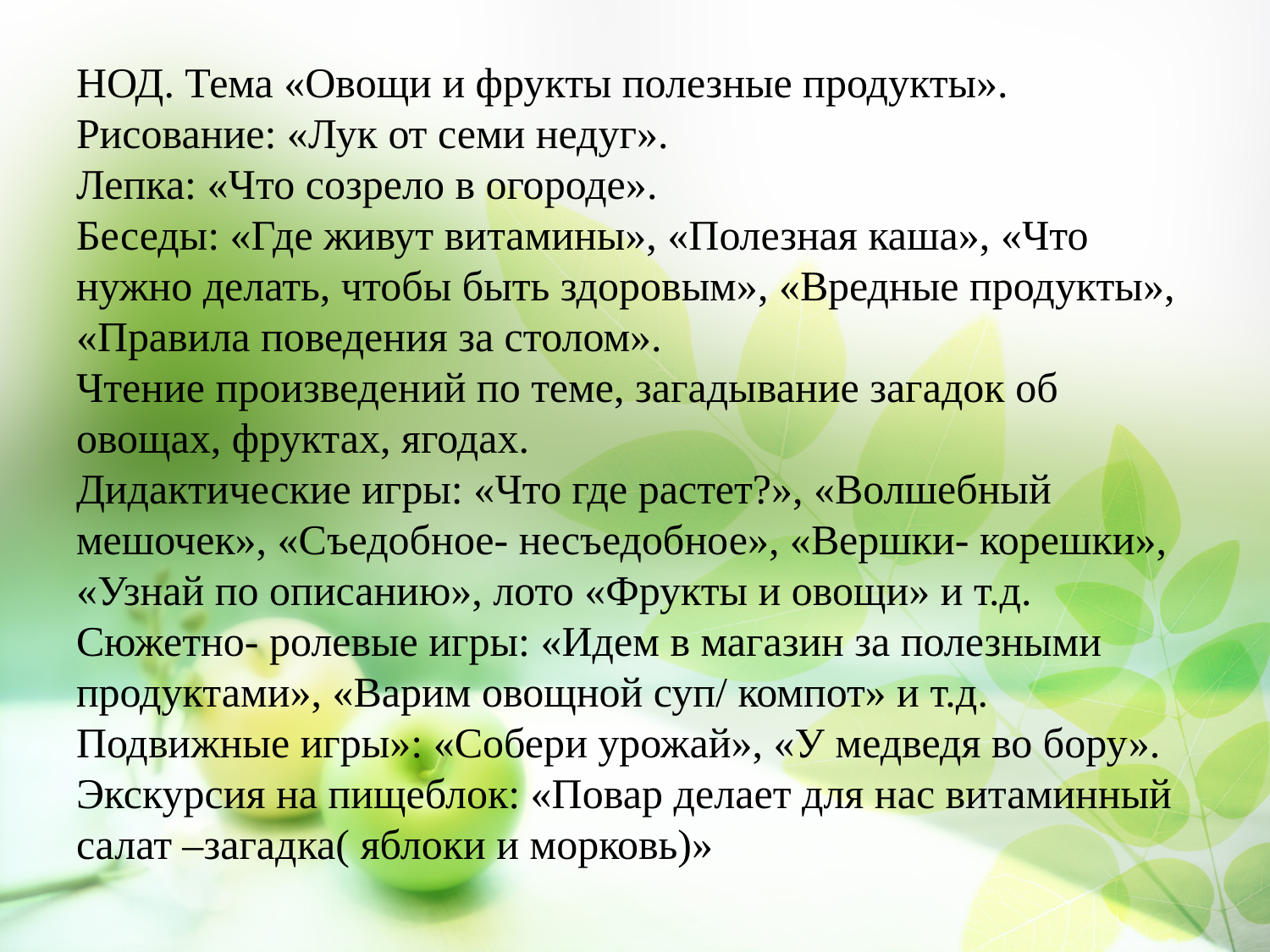

# НОД. Тема «Овощи и фрукты полезные продукты». Рисование: «Лук от семи недуг». Лепка: «Что созрело в огороде». Беседы: «Где живут витамины», «Полезная каша», «Что нужно делать, чтобы быть здоровым», «Вредные продукты», «Правила поведения за столом». Чтение произведений по теме, загадывание загадок об овощах, фруктах, ягодах. Дидактические игры: «Что где растет?», «Волшебный мешочек», «Съедобное- несъедобное», «Вершки- корешки», «Узнай по описанию», лото «Фрукты и овощи» и т.д. Сюжетно- ролевые игры: «Идем в магазин за полезными продуктами», «Варим овощной суп/ компот» и т.д. Подвижные игры»: «Собери урожай», «У медведя во бору». Экскурсия на пищеблок: «Повар делает для нас витаминный салат –загадка( яблоки и морковь)»